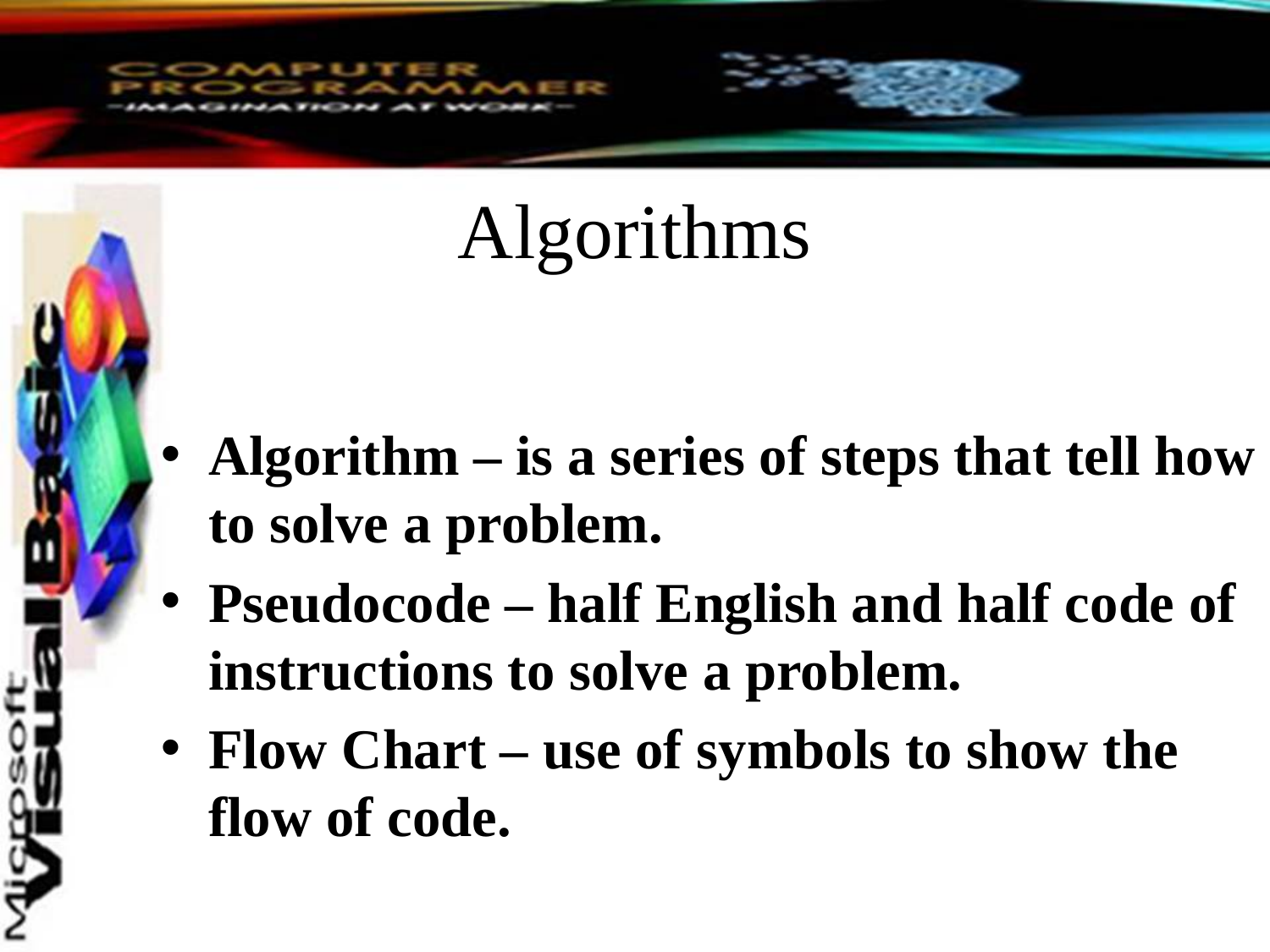

# Algorithms
Algorithm – is a series of steps that tell how to solve a problem.
Pseudocode – half English and half code of instructions to solve a problem.
Flow Chart – use of symbols to show the flow of code.